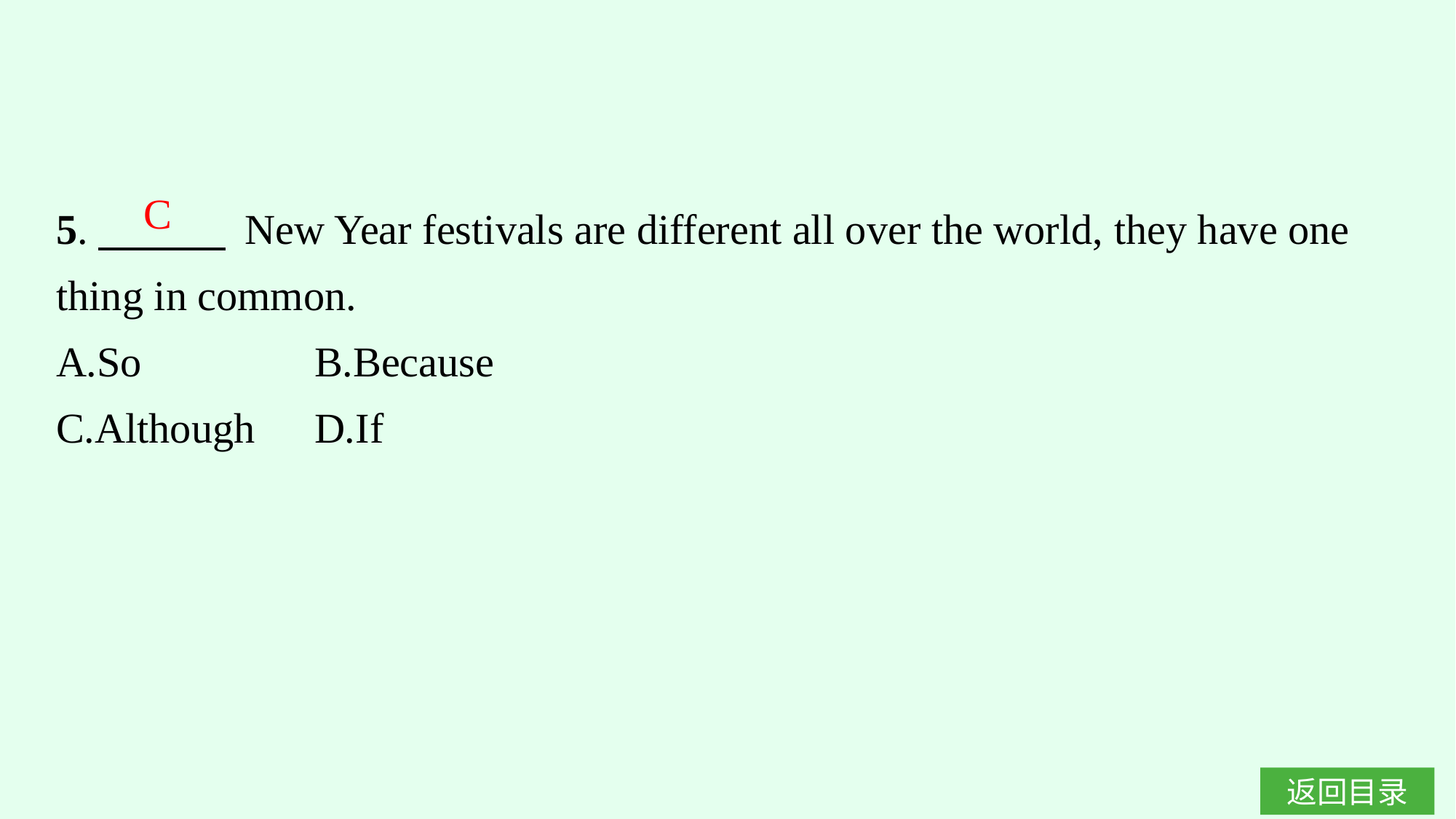

5.　　　 New Year festivals are different all over the world, they have one thing in common.
A.So		B.Because
C.Although	D.If
C